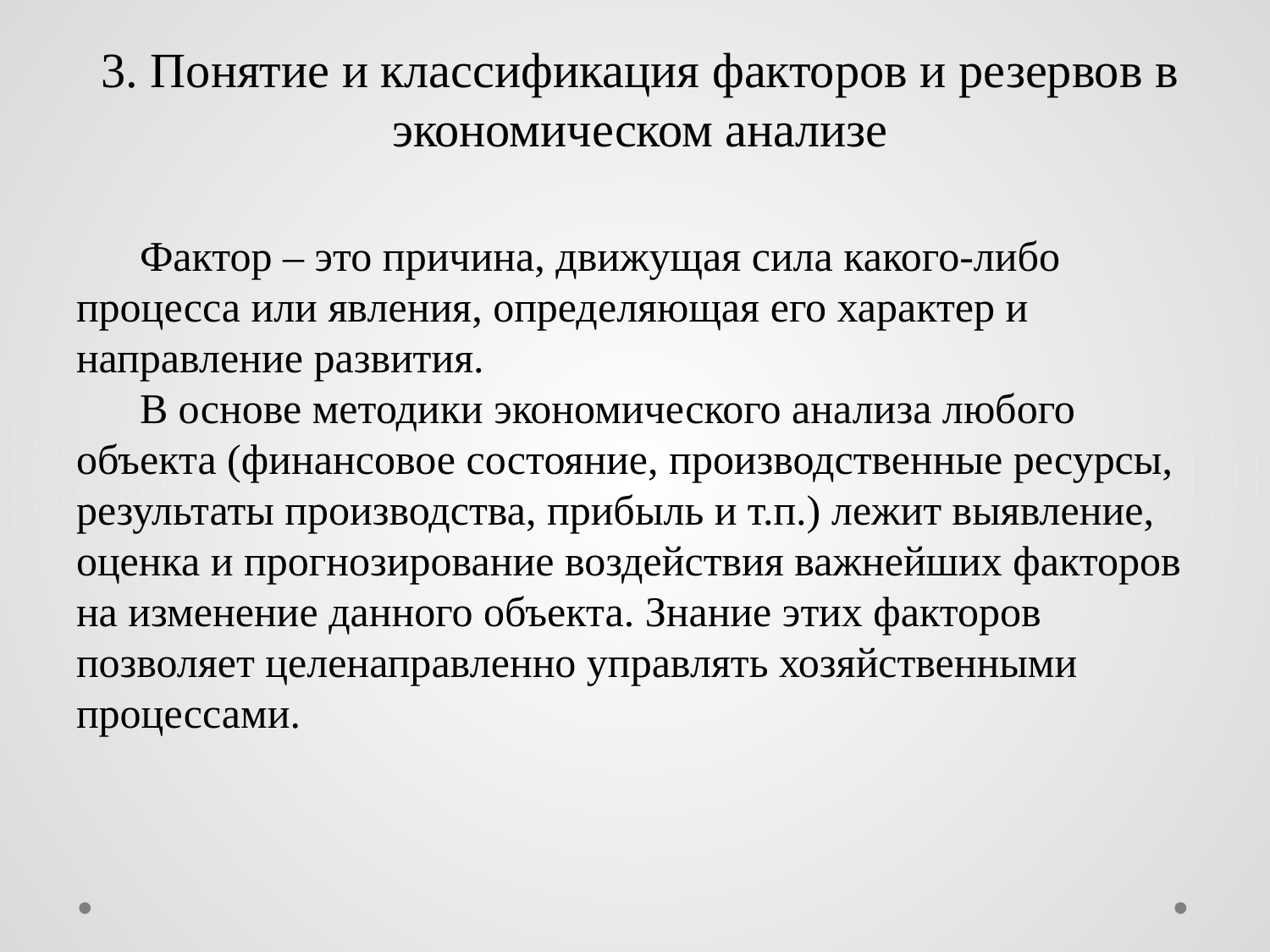

# 3. Понятие и классификация факторов и резервов в экономическом анализе
Фактор – это причина, движущая сила какого-либо процесса или явления, определяющая его характер и направление развития.
В основе методики экономического анализа любого объекта (финансовое состояние, производственные ресурсы, результаты производства, прибыль и т.п.) лежит выявление, оценка и прогнозирование воздействия важнейших факторов на изменение данного объекта. Знание этих факторов позволяет целенаправленно управлять хозяйственными процессами.